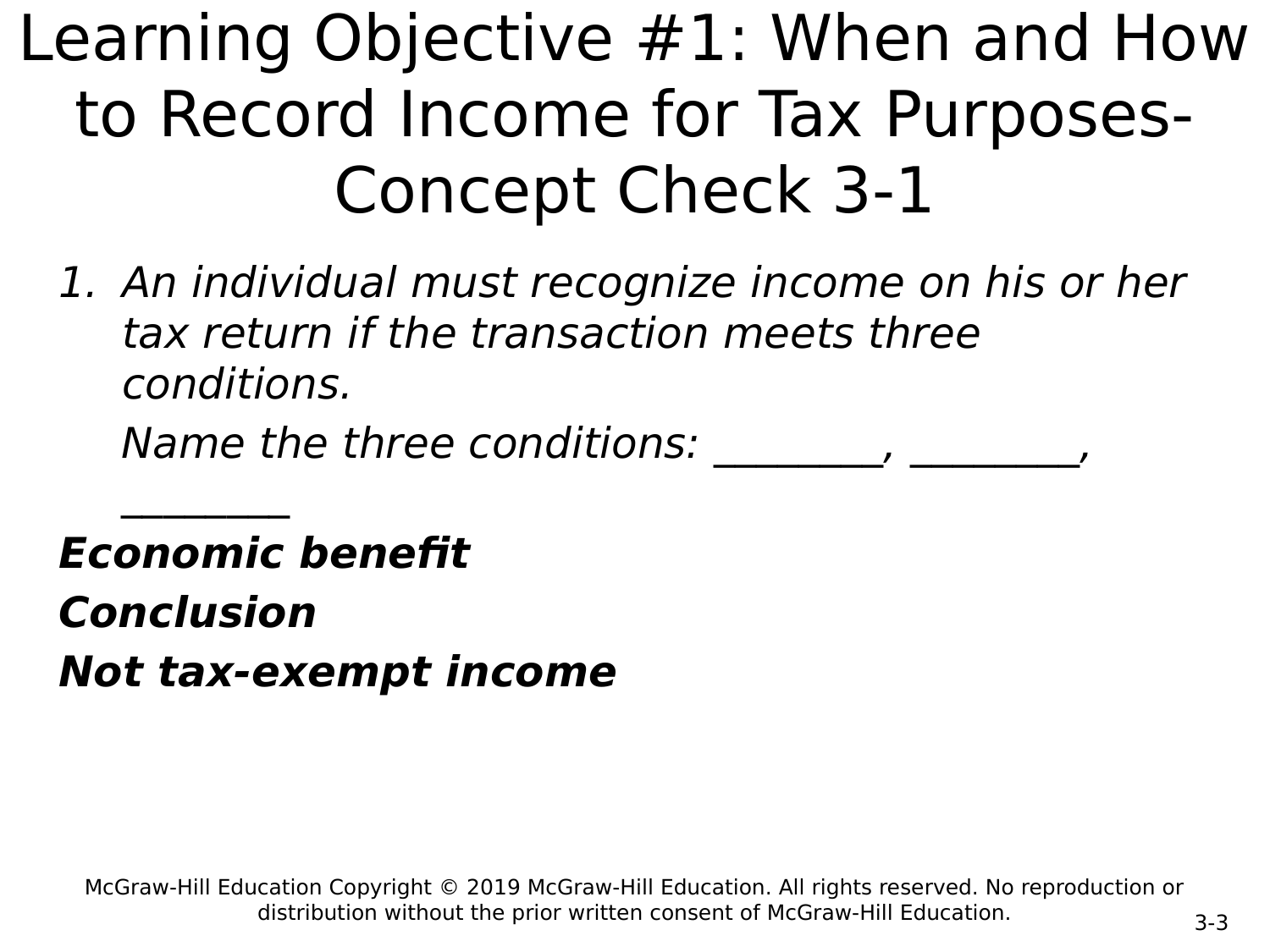

# Learning Objective #1: When and How to Record Income for Tax Purposes-Concept Check 3-1
An individual must recognize income on his or her tax return if the transaction meets three conditions.
Name the three conditions: ________, ________,  ________
Economic benefit
Conclusion
Not tax-exempt income
McGraw-Hill Education Copyright © 2019 McGraw-Hill Education. All rights reserved. No reproduction or distribution without the prior written consent of McGraw-Hill Education.
3-3